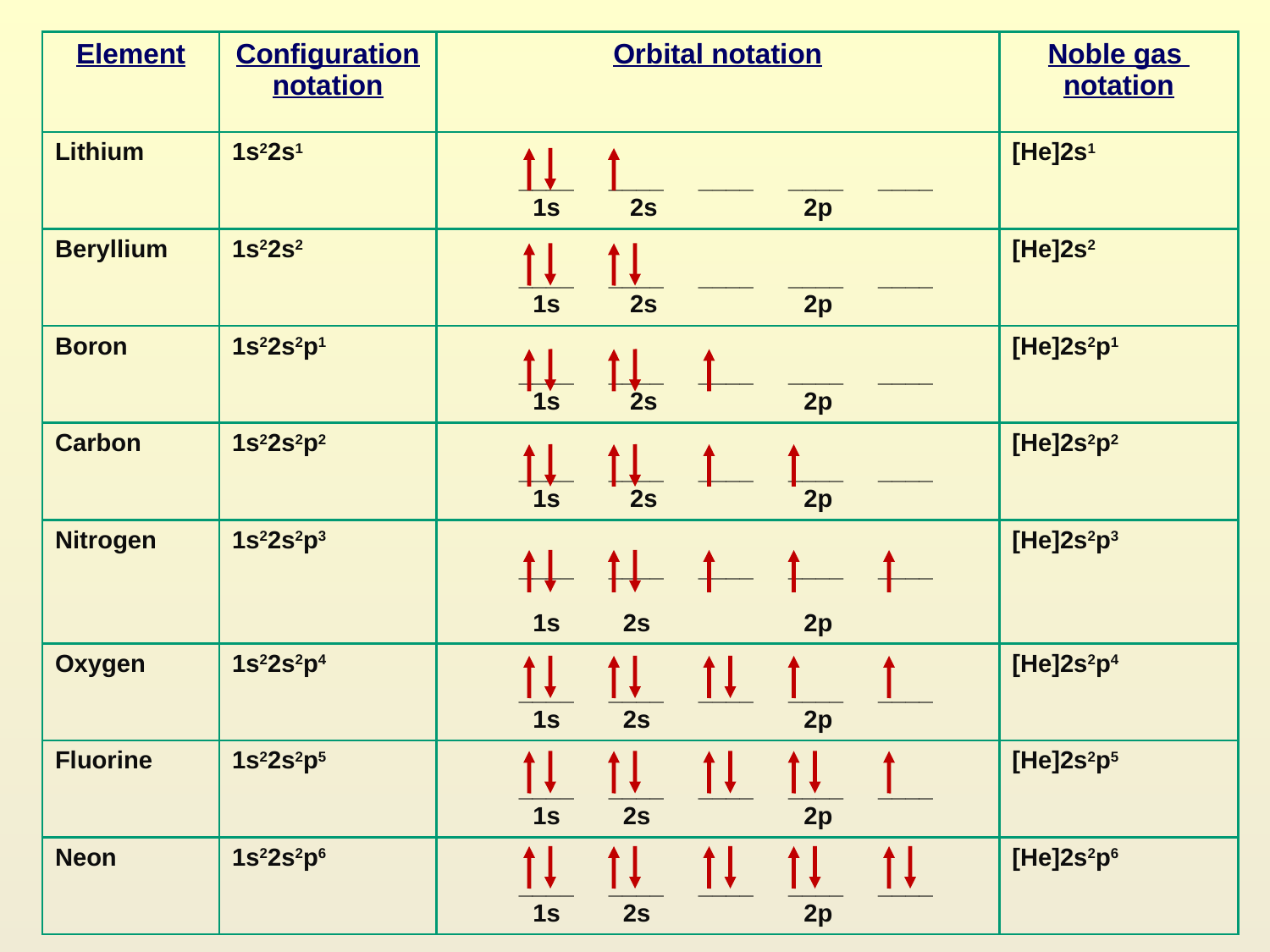

| Element | Configuration notation | Orbital notation | Noble gas notation |
| --- | --- | --- | --- |
| Lithium | 1s22s1 | \_\_\_\_ \_\_\_\_ \_\_\_\_ \_\_\_\_ \_\_\_\_ 1s 2s 2p | [He]2s1 |
| Beryllium | 1s22s2 | \_\_\_\_ \_\_\_\_ \_\_\_\_ \_\_\_\_ \_\_\_\_ 1s 2s 2p | [He]2s2 |
| Boron | 1s22s2p1 | \_\_\_\_ \_\_\_\_ \_\_\_\_ \_\_\_\_ \_\_\_\_ 1s 2s 2p | [He]2s2p1 |
| Carbon | 1s22s2p2 | \_\_\_\_ \_\_\_\_ \_\_\_\_ \_\_\_\_ \_\_\_\_ 1s 2s 2p | [He]2s2p2 |
| Nitrogen | 1s22s2p3 | \_\_\_\_ \_\_\_\_ \_\_\_\_ \_\_\_\_ \_\_\_\_ 1s 2s 2p | [He]2s2p3 |
| Oxygen | 1s22s2p4 | \_\_\_\_ \_\_\_\_ \_\_\_\_ \_\_\_\_ \_\_\_\_ 1s 2s 2p | [He]2s2p4 |
| Fluorine | 1s22s2p5 | \_\_\_\_ \_\_\_\_ \_\_\_\_ \_\_\_\_ \_\_\_\_ 1s 2s 2p | [He]2s2p5 |
| Neon | 1s22s2p6 | \_\_\_\_ \_\_\_\_ \_\_\_\_ \_\_\_\_ \_\_\_\_ 1s 2s 2p | [He]2s2p6 |